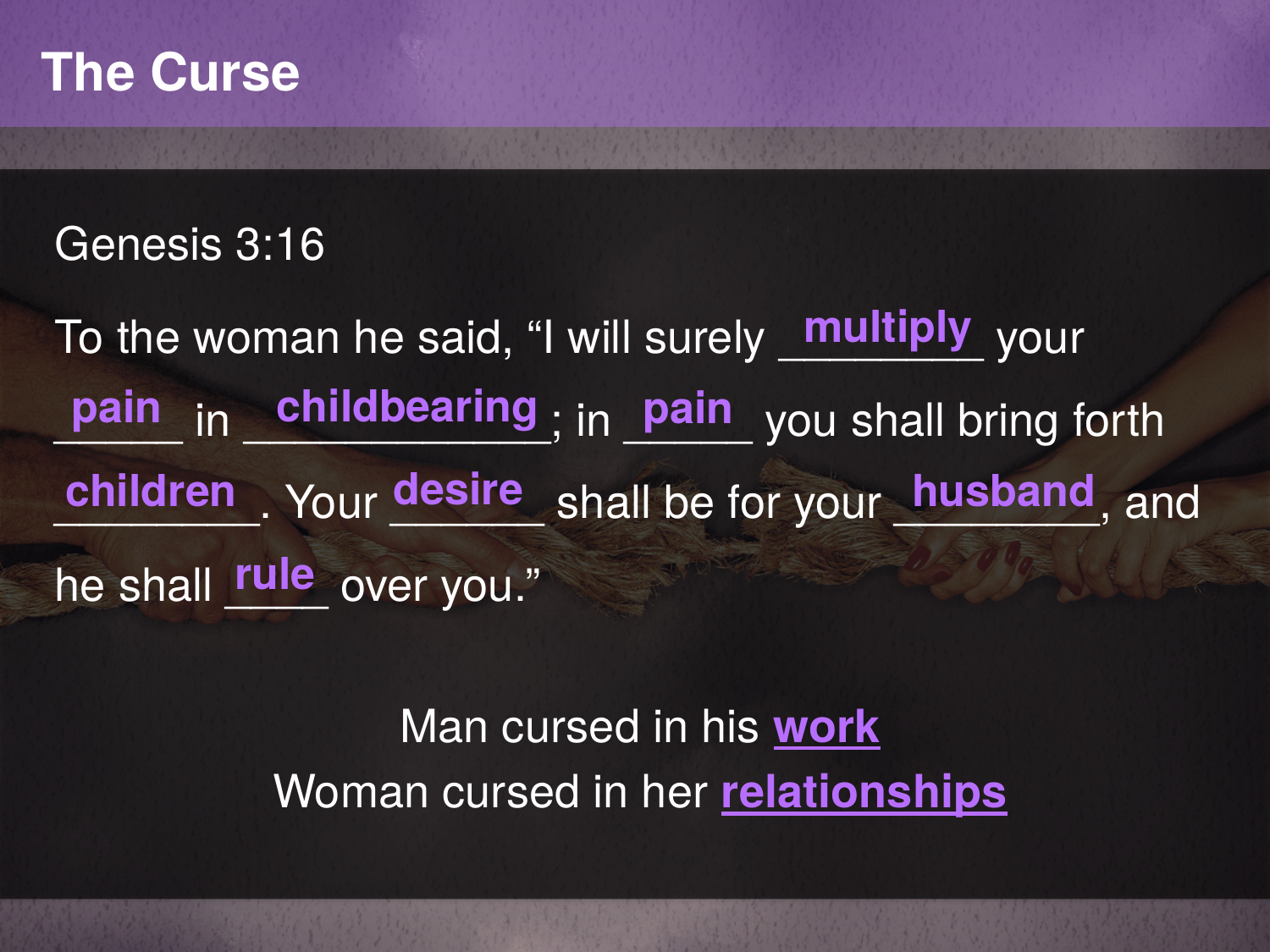

The Curse

Genesis 3:16
To the woman he said, “I will surely ________ your _____ in ____________; in _____ you shall bring forth ________. Your ______ shall be for your ________, and he shall ____ over you.”
multiply
childbearing
pain
pain
desire
children
husband
rule
Man cursed in his work
Woman cursed in her relationships